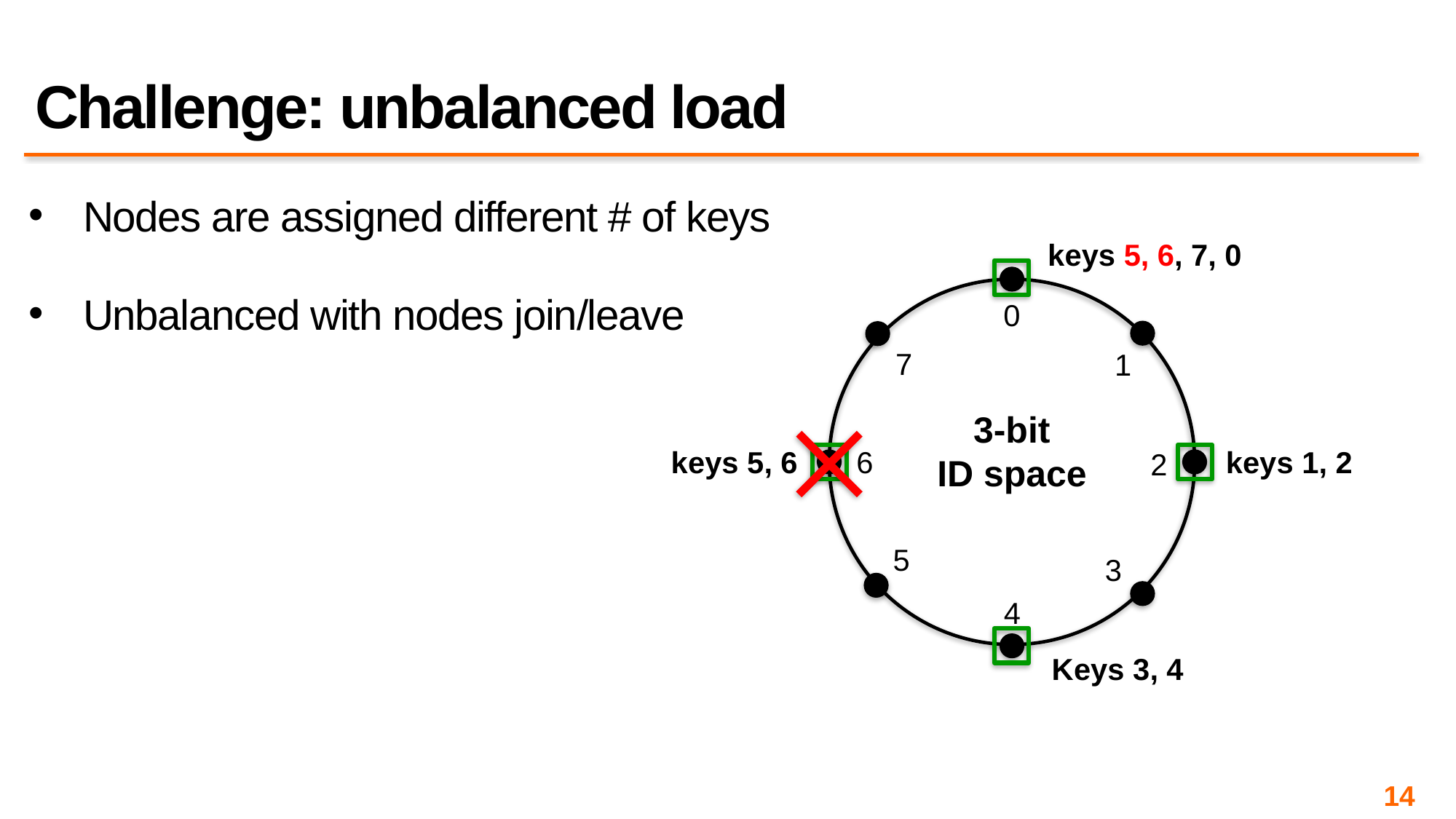

# Challenge: unbalanced load
Nodes are assigned different # of keys

Unbalanced with nodes join/leave

keys 5, 6, 7, 0

0

7
1
3-bit
ID space
6
2

5
3

4

keys 5, 6
keys 1, 2

Keys 3, 4
14